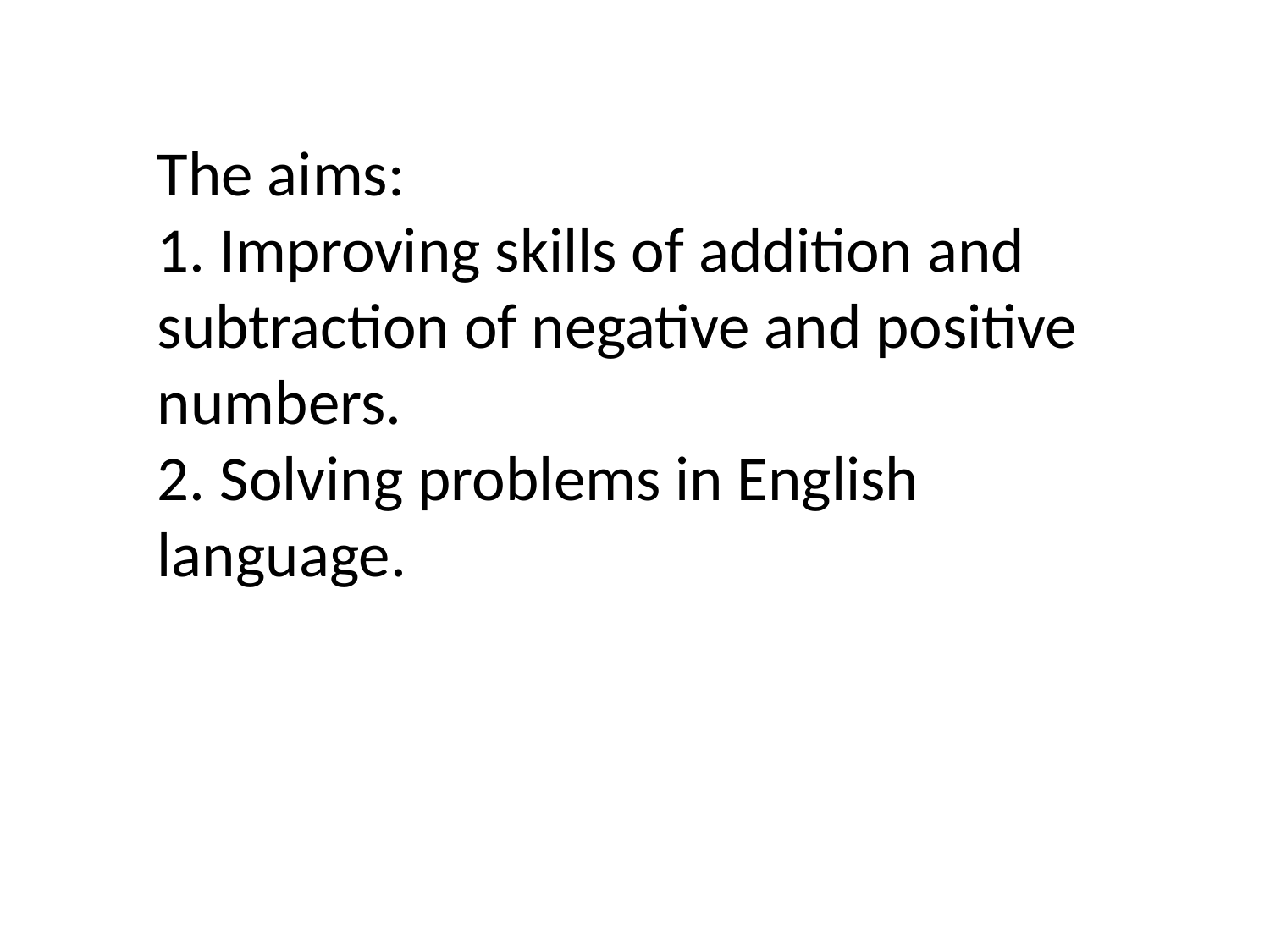

The aims:
1. Improving skills of addition and subtraction of negative and positive numbers.
2. Solving problems in English language.